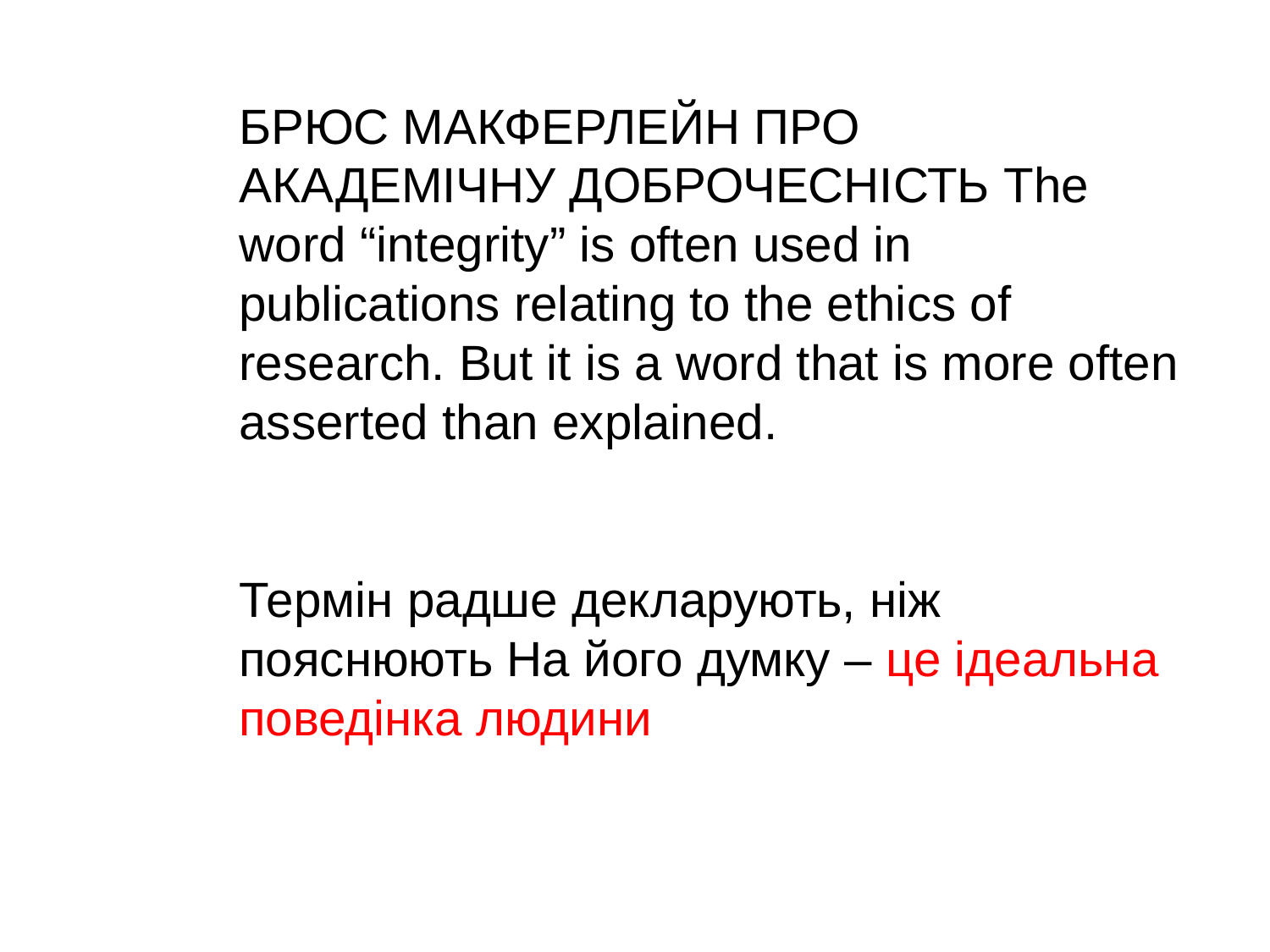

БРЮС МАКФЕРЛЕЙН ПРО АКАДЕМІЧНУ ДОБРОЧЕСНІСТЬ The word “integrity” is often used in publications relating to the ethics of research. But it is a word that is more often asserted than explained.

Термін радше декларують, ніж пояснюють На його думку – це ідеальна поведінка людини